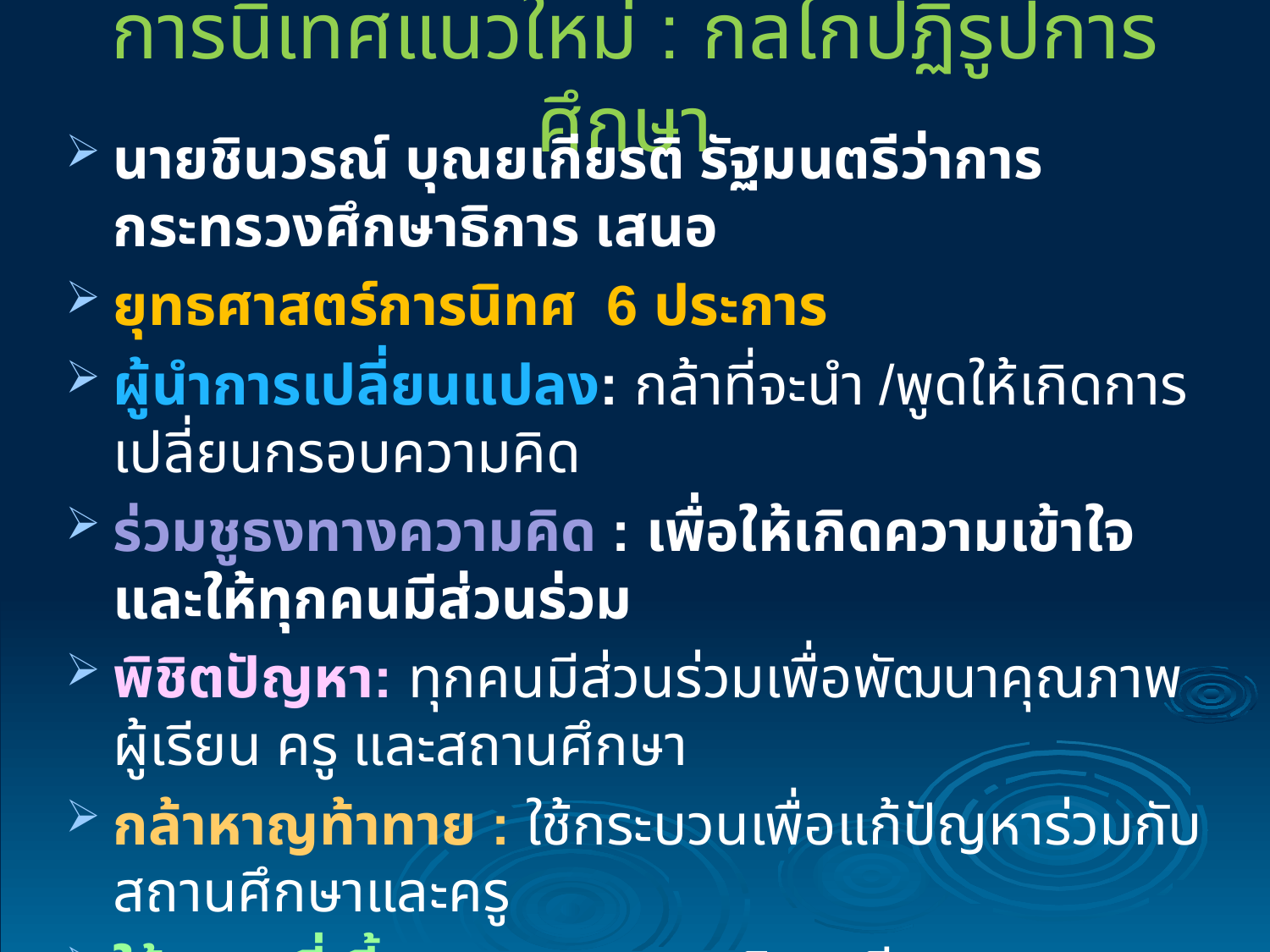

# การนิเทศแนวใหม่ : กลไกปฏิรูปการศึกษา
นายชินวรณ์ บุณยเกียรติ รัฐมนตรีว่าการกระทรวงศึกษาธิการ เสนอ
ยุทธศาสตร์การนิทศ  6 ประการ
ผู้นำการเปลี่ยนแปลง: กล้าที่จะนำ /พูดให้เกิดการเปลี่ยนกรอบความคิด
ร่วมชูธงทางความคิด : เพื่อให้เกิดความเข้าใจและให้ทุกคนมีส่วนร่วม
พิชิตปัญหา: ทุกคนมีส่วนร่วมเพื่อพัฒนาคุณภาพผู้เรียน ครู และสถานศึกษา
กล้าหาญท้าทาย : ใช้กระบวนเพื่อแก้ปัญหาร่วมกับสถานศึกษาและครู
ใช้ระบบพี่เลี้ยง : กรบวนการนิเทศมีความกลมกลืนกับครู และสถานศึกษา
มีความเที่ยงตรงและมีเครือข่าย : เพื่อให้การนิเทศมีความน่าเชื่อถือ บริสุทธิ์ ยุติธรรม นำไปสู่เป้าหมายของการปฏิรูปการศึกษาได้